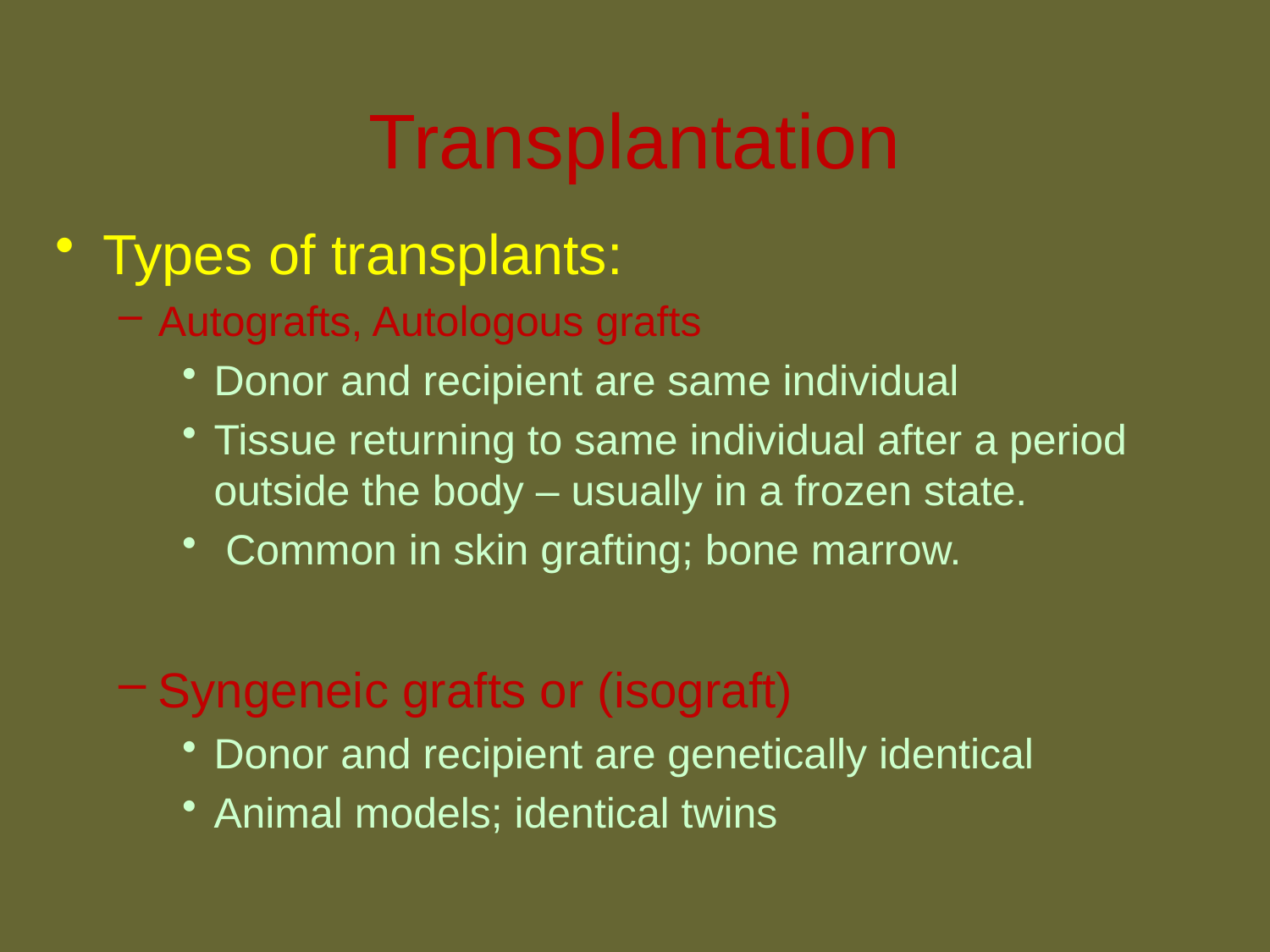

# Transplantation
Types of transplants:
Autografts, Autologous grafts
Donor and recipient are same individual
Tissue returning to same individual after a period outside the body – usually in a frozen state.
 Common in skin grafting; bone marrow.

Syngeneic grafts or (isograft)
Donor and recipient are genetically identical
Animal models; identical twins